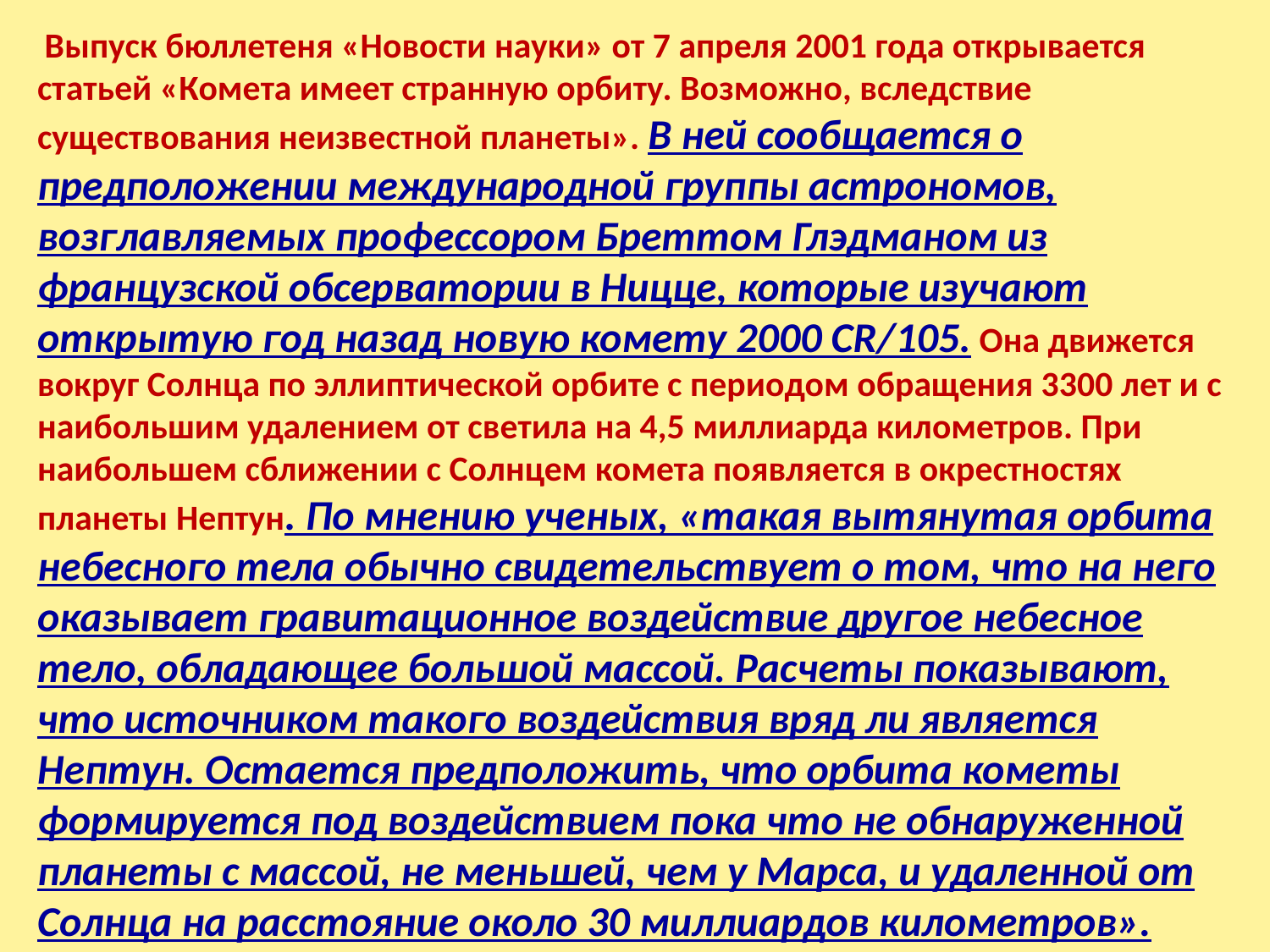

Выпуск бюллетеня «Новости науки» от 7 апреля 2001 года открывается статьей «Комета имеет странную орбиту. Возможно, вследствие существования неизвестной планеты». В ней сообщается о предположении международной группы астрономов, возглавляемых профессором Бреттом Глэдманом из французской обсерватории в Ницце, которые изучают открытую год назад новую комету 2000 CR/105. Она движется вокруг Солнца по эллиптической орбите с периодом обращения 3300 лет и с наибольшим удалением от светила на 4,5 миллиарда километров. При наибольшем сближении с Солнцем комета появляется в окрестностях планеты Нептун. По мнению ученых, «такая вытянутая орбита небесного тела обычно свидетельствует о том, что на него оказывает гравитационное воздействие другое небесное тело, обладающее большой массой. Расчеты показывают, что источником такого воздействия вряд ли является Нептун. Остается предположить, что орбита кометы формируется под воздействием пока что не обнаруженной планеты с массой, не меньшей, чем у Марса, и удаленной от Солнца на расстояние около 30 миллиардов километров».